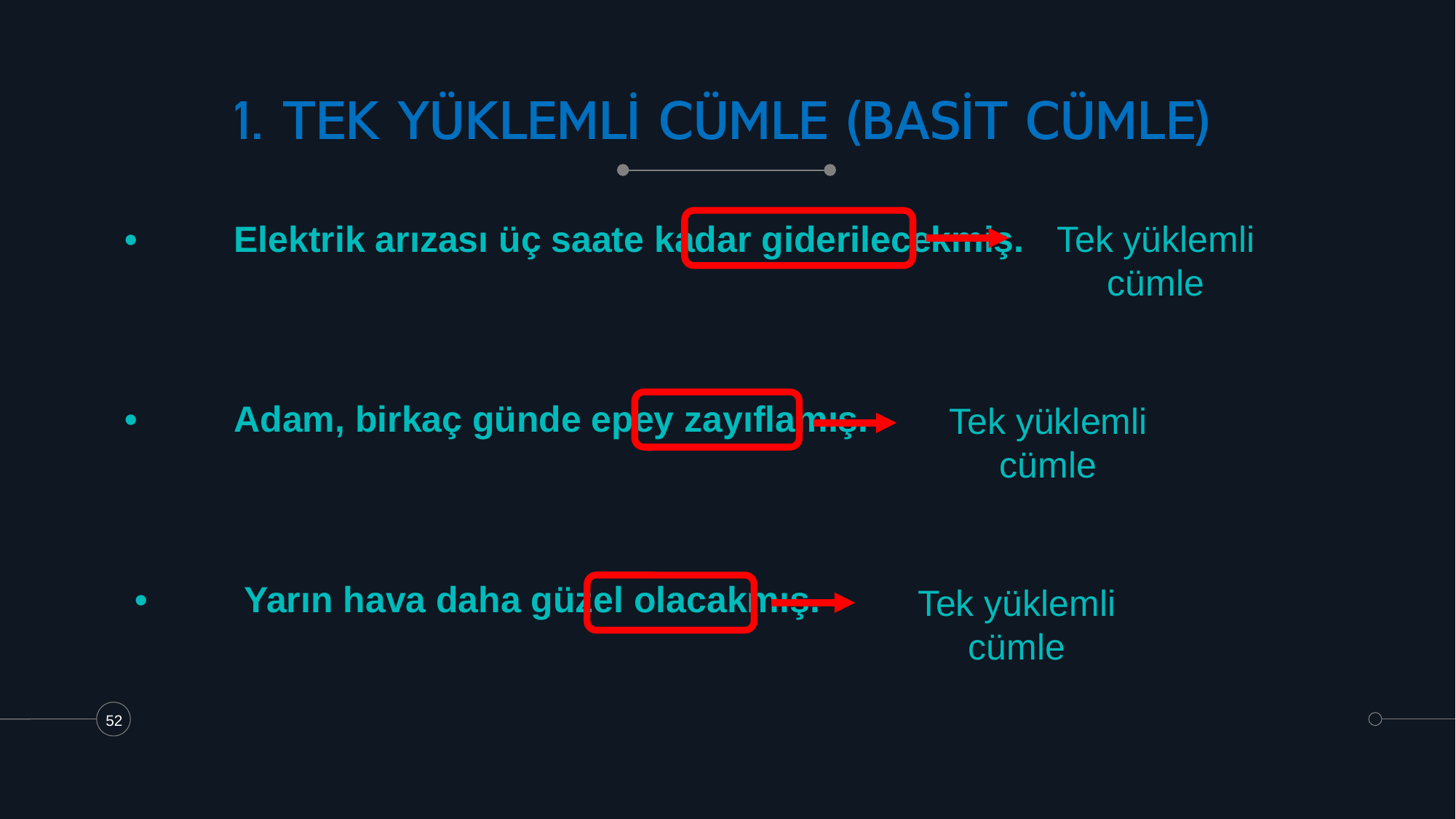

# 1. TEK YÜKLEMLİ CÜMLE (BASİT CÜMLE)

Tek yüklemli cümle
•	Elektrik arızası üç saate kadar giderilecekmiş.

Tek yüklemli cümle
•	Adam, birkaç günde epey zayıflamış.
Tek yüklemli cümle

•	Yarın hava daha güzel olacakmış.
52